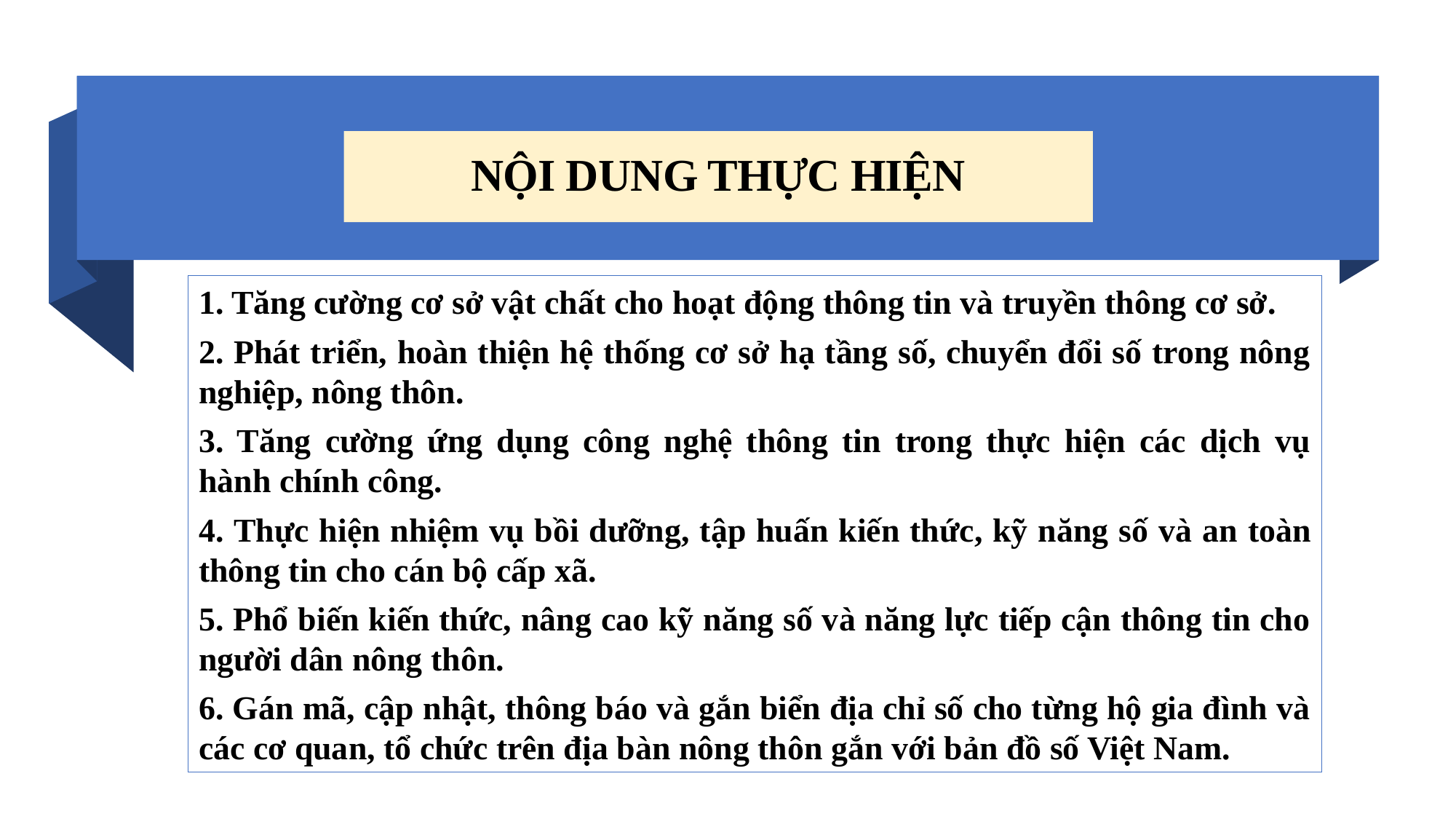

# NỘI DUNG THỰC HIỆN
1. Tăng cường cơ sở vật chất cho hoạt động thông tin và truyền thông cơ sở.
2. Phát triển, hoàn thiện hệ thống cơ sở hạ tầng số, chuyển đổi số trong nông nghiệp, nông thôn.
3. Tăng cường ứng dụng công nghệ thông tin trong thực hiện các dịch vụ hành chính công.
4. Thực hiện nhiệm vụ bồi dưỡng, tập huấn kiến thức, kỹ năng số và an toàn thông tin cho cán bộ cấp xã.
5. Phổ biến kiến thức, nâng cao kỹ năng số và năng lực tiếp cận thông tin cho người dân nông thôn.
6. Gán mã, cập nhật, thông báo và gắn biển địa chỉ số cho từng hộ gia đình và các cơ quan, tổ chức trên địa bàn nông thôn gắn với bản đồ số Việt Nam.